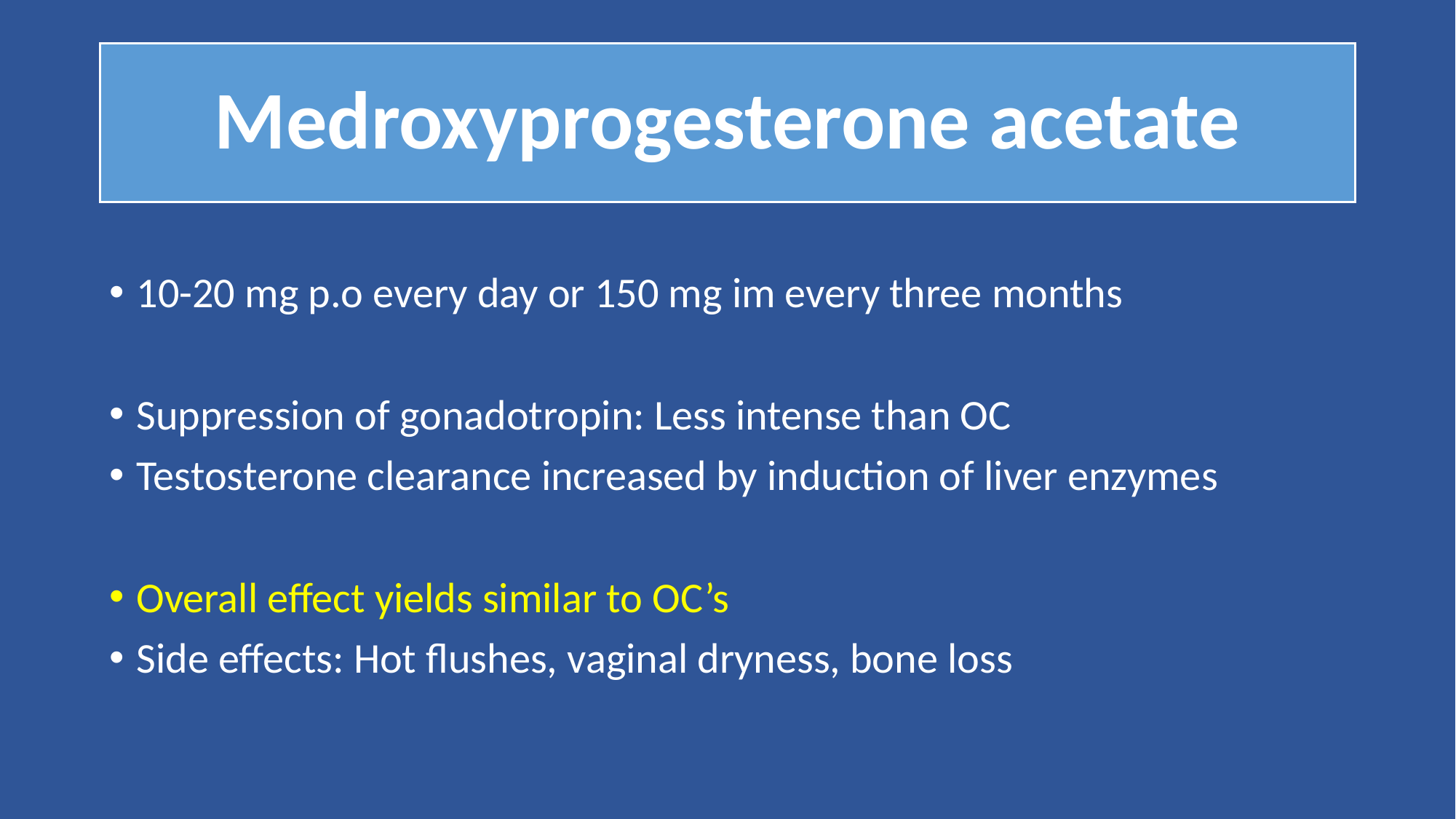

# Medroxyprogesterone acetate
10-20 mg p.o every day or 150 mg im every three months

Suppression of gonadotropin: Less intense than OC
Testosterone clearance increased by induction of liver enzymes

Overall effect yields similar to OC’s
Side effects: Hot flushes, vaginal dryness, bone loss